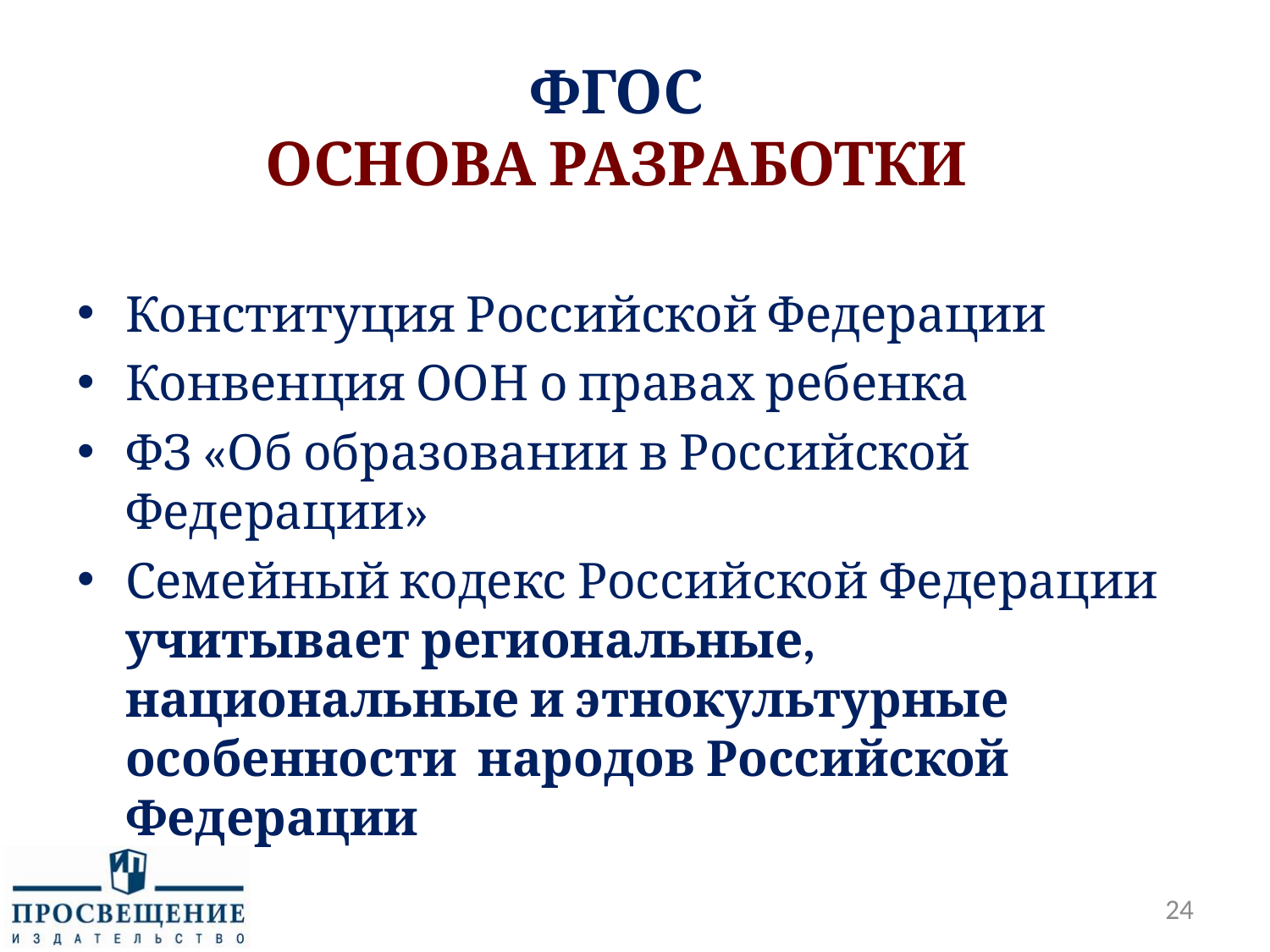

# ФГОС ОСНОВА РАЗРАБОТКИ
Конституция Российской Федерации
Конвенция ООН о правах ребенка
ФЗ «Об образовании в Российской Федерации»
Семейный кодекс Российской Федерации учитывает региональные, национальные и этнокультурные особенности  народов Российской Федерации

24